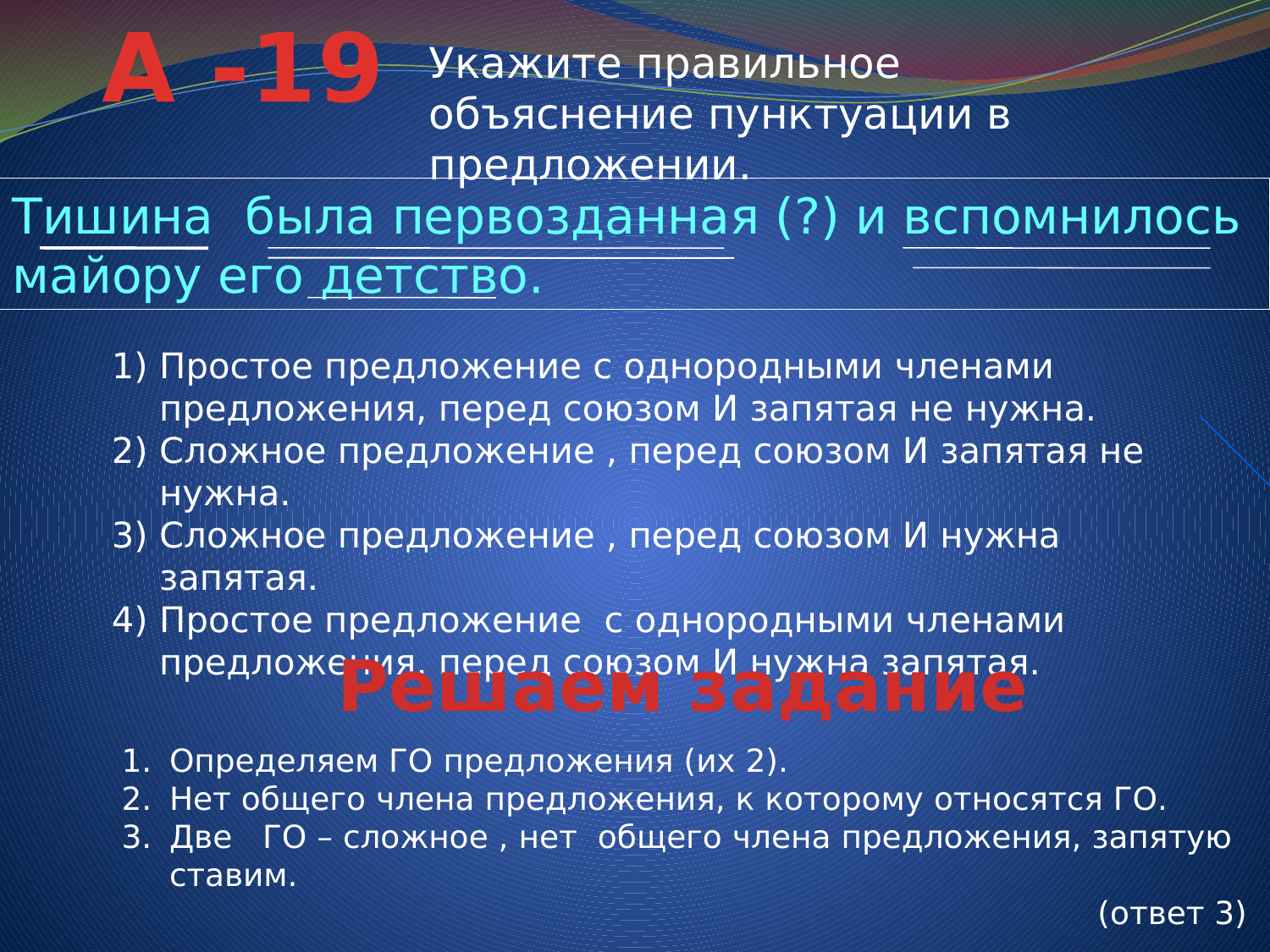

А -19
Укажите правильное объяснение пунктуации в предложении.
Тишина  была первозданная (?) и вспомнилось майору его детство.
Простое предложение с однородными членами предложения, перед союзом И запятая не нужна.
Сложное предложение , перед союзом И запятая не нужна.
Сложное предложение , перед союзом И нужна запятая.
Простое предложение  с однородными членами предложения, перед союзом И нужна запятая.
Решаем задание
Определяем ГО предложения (их 2).
Нет общего члена предложения, к которому относятся ГО.
Две   ГО – сложное , нет  общего члена предложения, запятую ставим.
(ответ 3)